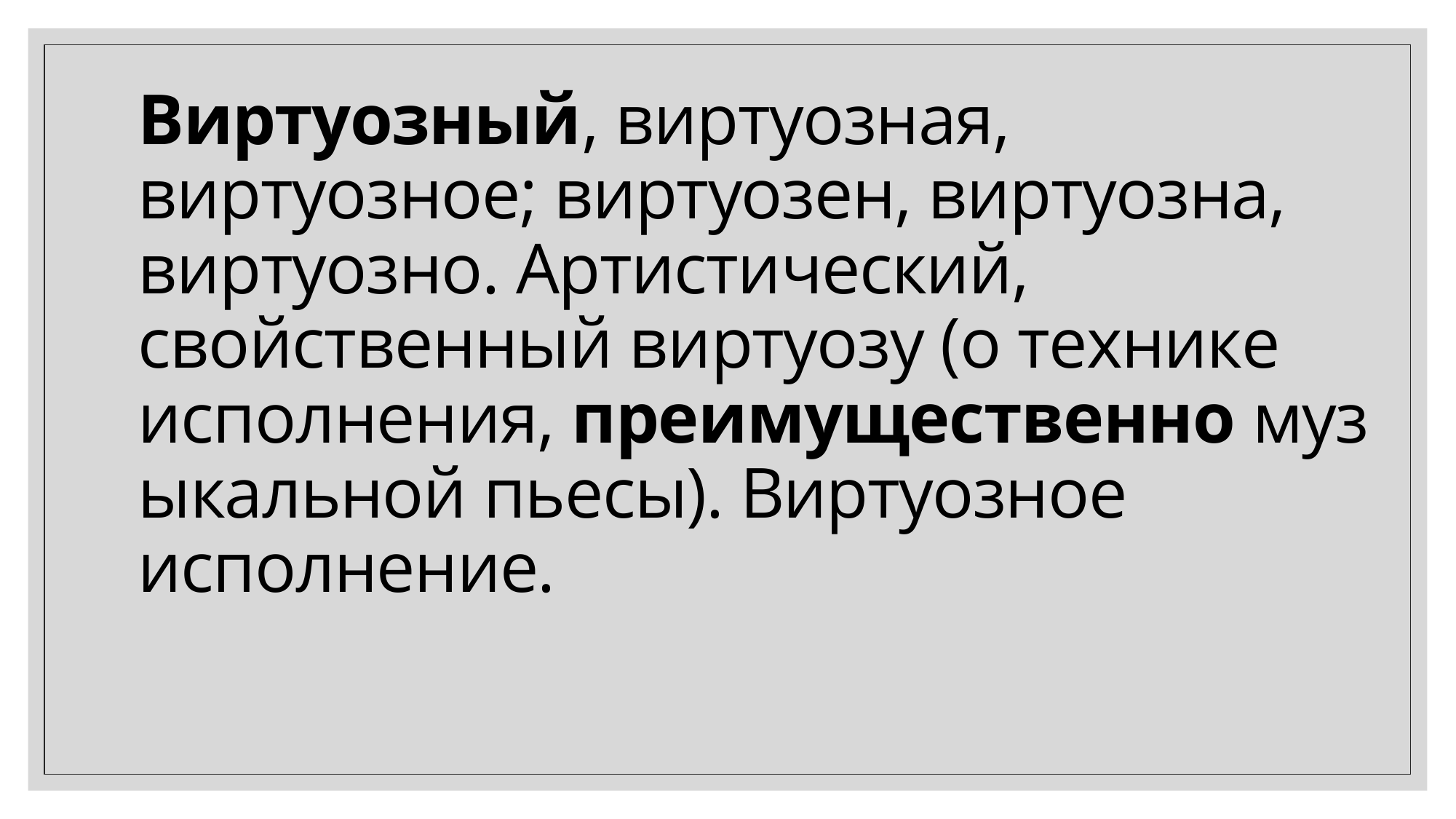

# Виртуозный, виртуозная, виртуозное; виртуозен, виртуозна, виртуозно. Артистический, свойственный виртуозу (о технике исполнения, преимущественно музыкальной пьесы). Виртуозное исполнение.